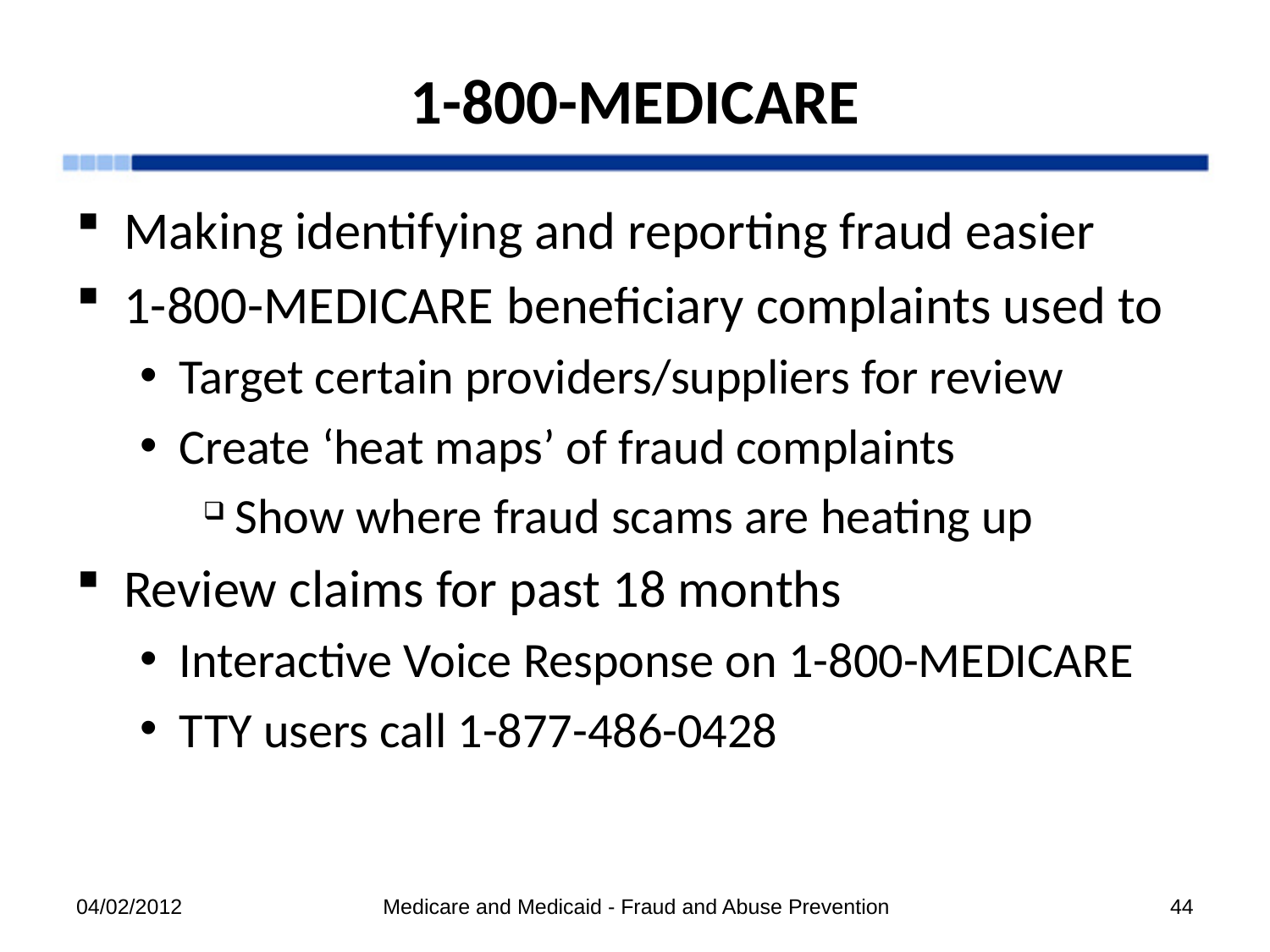

# 1-800-MEDICARE
Making identifying and reporting fraud easier
1-800-MEDICARE beneficiary complaints used to
Target certain providers/suppliers for review
Create ‘heat maps’ of fraud complaints
Show where fraud scams are heating up
Review claims for past 18 months
Interactive Voice Response on 1-800-MEDICARE
TTY users call 1-877-486-0428

04/02/2012
Medicare and Medicaid - Fraud and Abuse Prevention
44